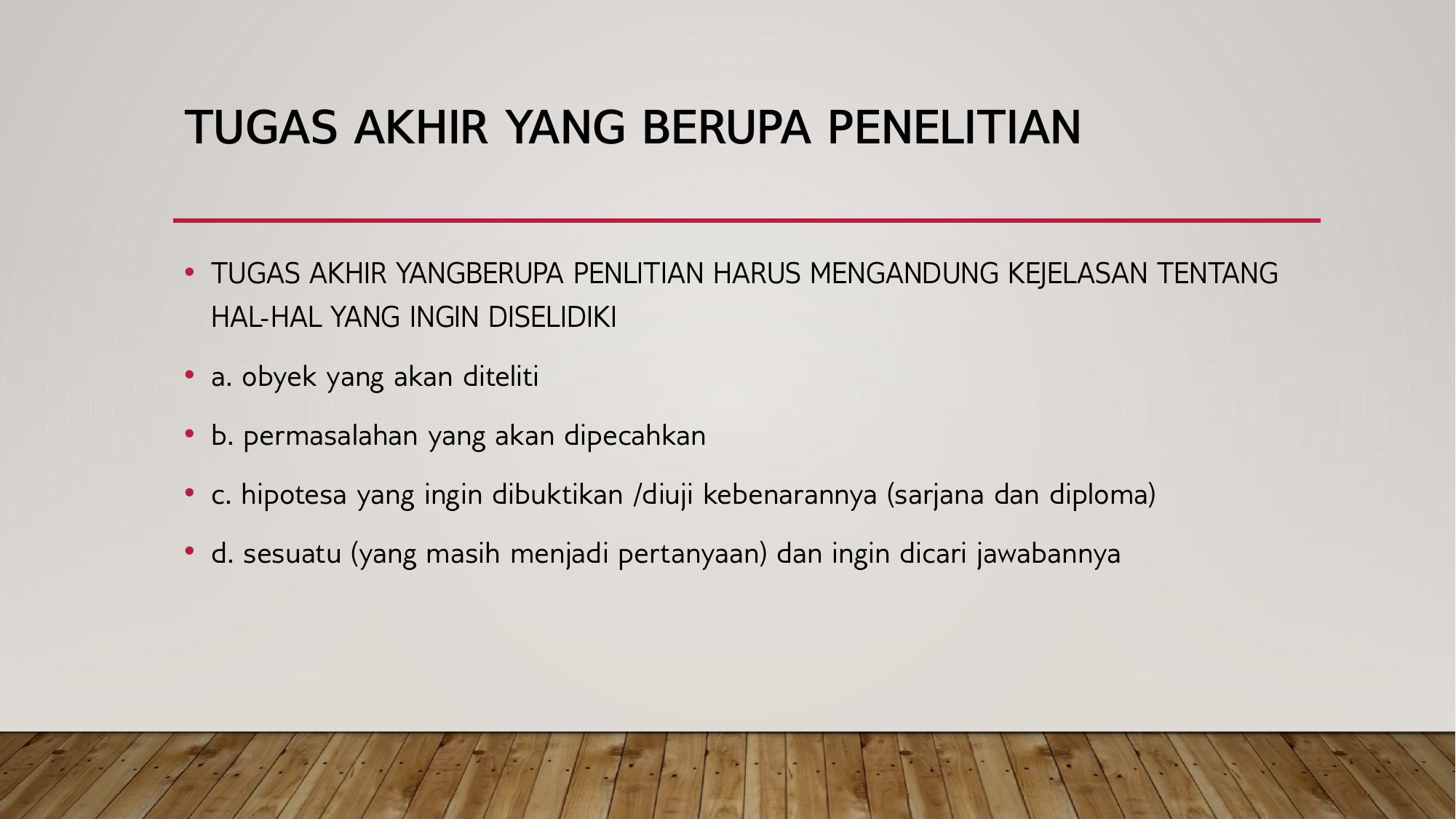

# TUGAS AKHIR YANG BERUPA PENELITIAN
TUGAS AKHIR YANGBERUPA PENLITIAN HARUS MENGANDUNG KEJELASAN TENTANG HAL-HAL YANG INGIN DISELIDIKI
a. obyek yang akan diteliti
b. permasalahan yang akan dipecahkan
c. hipotesa yang ingin dibuktikan /diuji kebenarannya (sarjana dan diploma)
d. sesuatu (yang masih menjadi pertanyaan) dan ingin dicari jawabannya